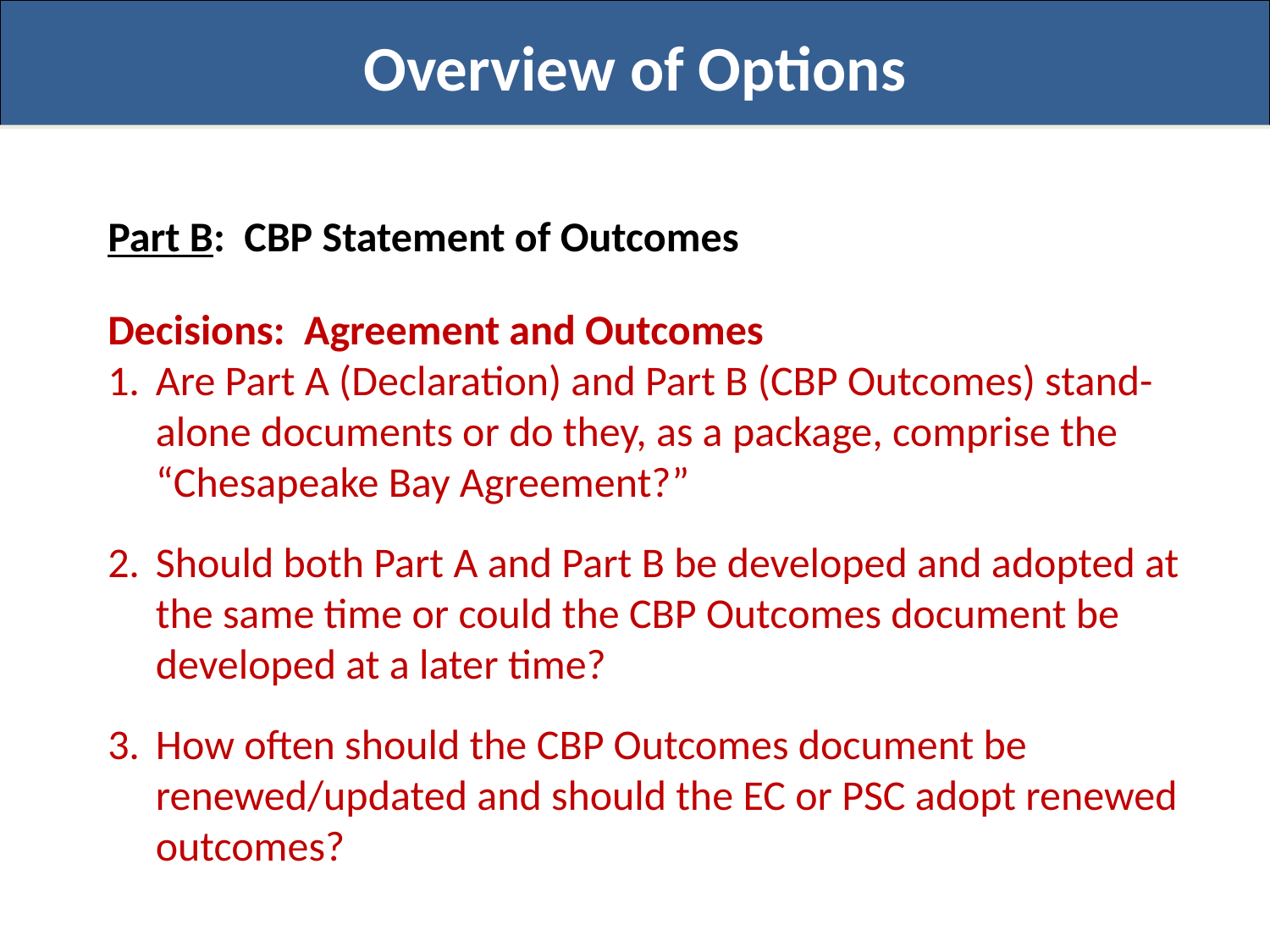

Overview of Options
Part B:  CBP Statement of Outcomes

Decisions:  Agreement and Outcomes
Are Part A (Declaration) and Part B (CBP Outcomes) stand-alone documents or do they, as a package, comprise the “Chesapeake Bay Agreement?”

Should both Part A and Part B be developed and adopted at the same time or could the CBP Outcomes document be developed at a later time?

How often should the CBP Outcomes document be renewed/updated and should the EC or PSC adopt renewed outcomes?